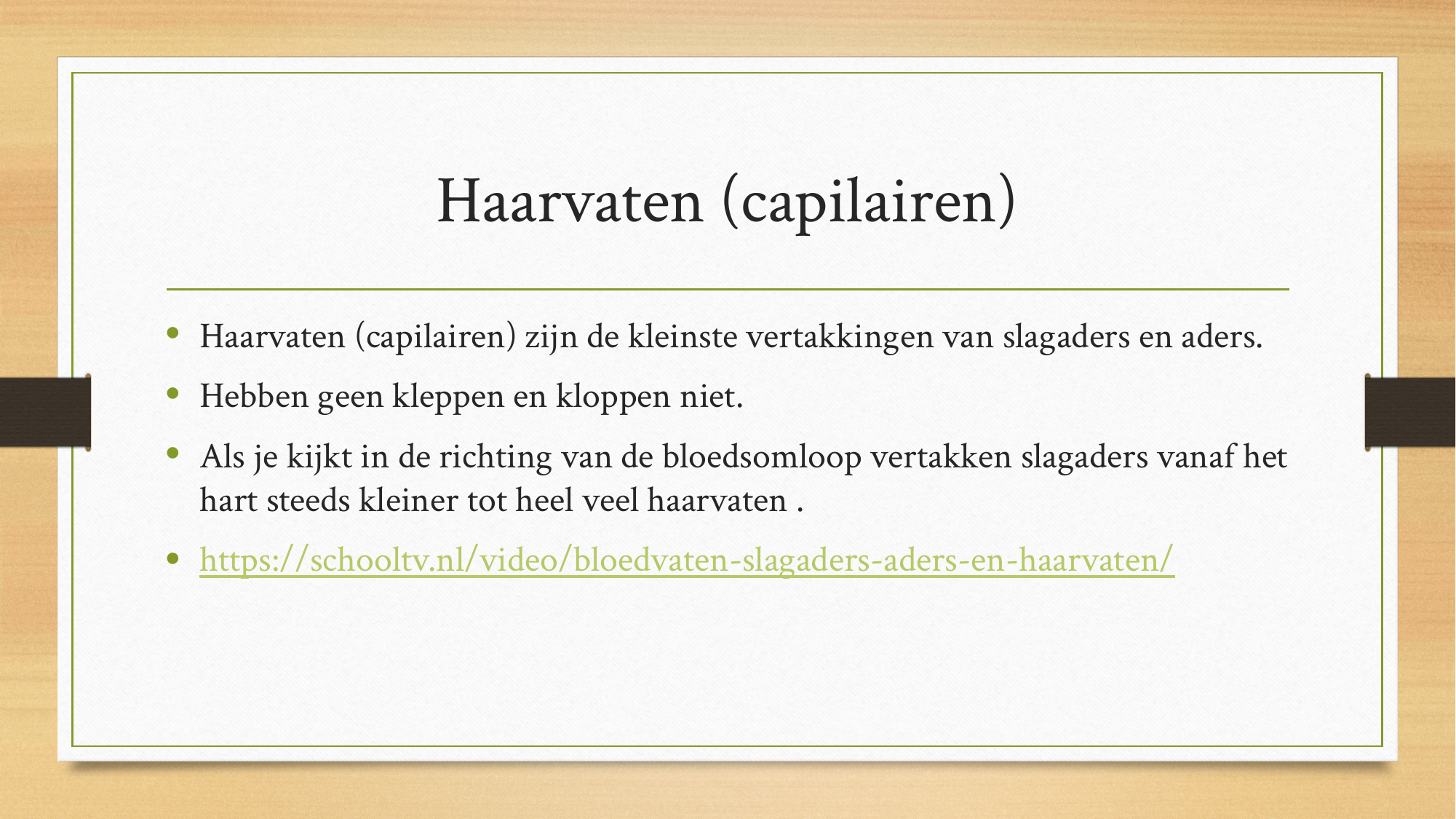

# Haarvaten (capilairen)
Haarvaten (capilairen) zijn de kleinste vertakkingen van slagaders en aders.
Hebben geen kleppen en kloppen niet.
Als je kijkt in de richting van de bloedsomloop vertakken slagaders vanaf het hart steeds kleiner tot heel veel haarvaten .
https://schooltv.nl/video/bloedvaten-slagaders-aders-en-haarvaten/